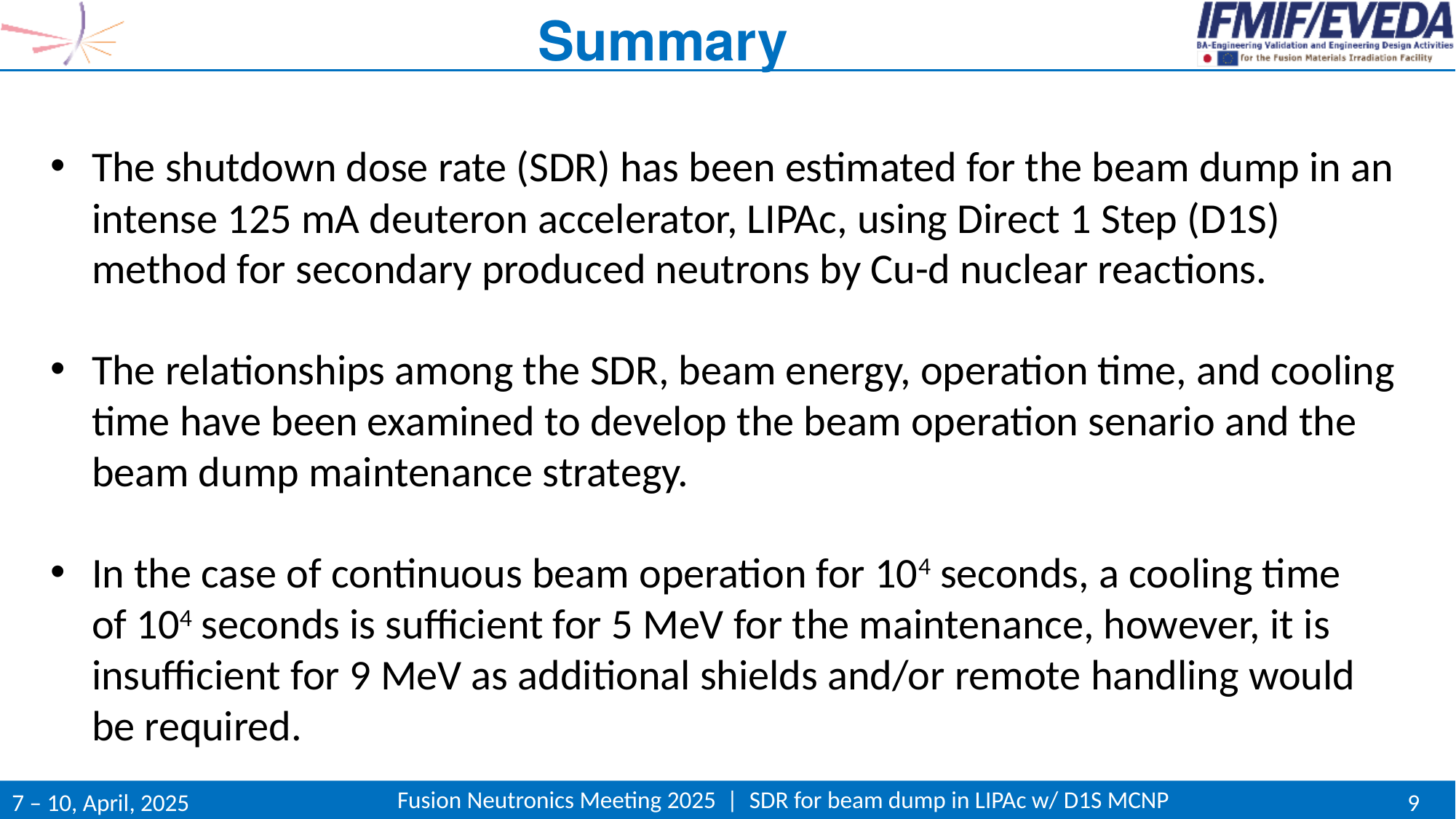

Summary
The shutdown dose rate (SDR) has been estimated for the beam dump in an intense 125 mA deuteron accelerator, LIPAc, using Direct 1 Step (D1S) method for secondary produced neutrons by Cu-d nuclear reactions.
The relationships among the SDR, beam energy, operation time, and cooling time have been examined to develop the beam operation senario and the beam dump maintenance strategy.
In the case of continuous beam operation for 104 seconds, a cooling time of 104 seconds is sufficient for 5 MeV for the maintenance, however, it is insufficient for 9 MeV as additional shields and/or remote handling would be required.
Fusion Neutronics Meeting 2025  |  SDR for beam dump in LIPAc w/ D1S MCNP
7 – 10, April, 2025